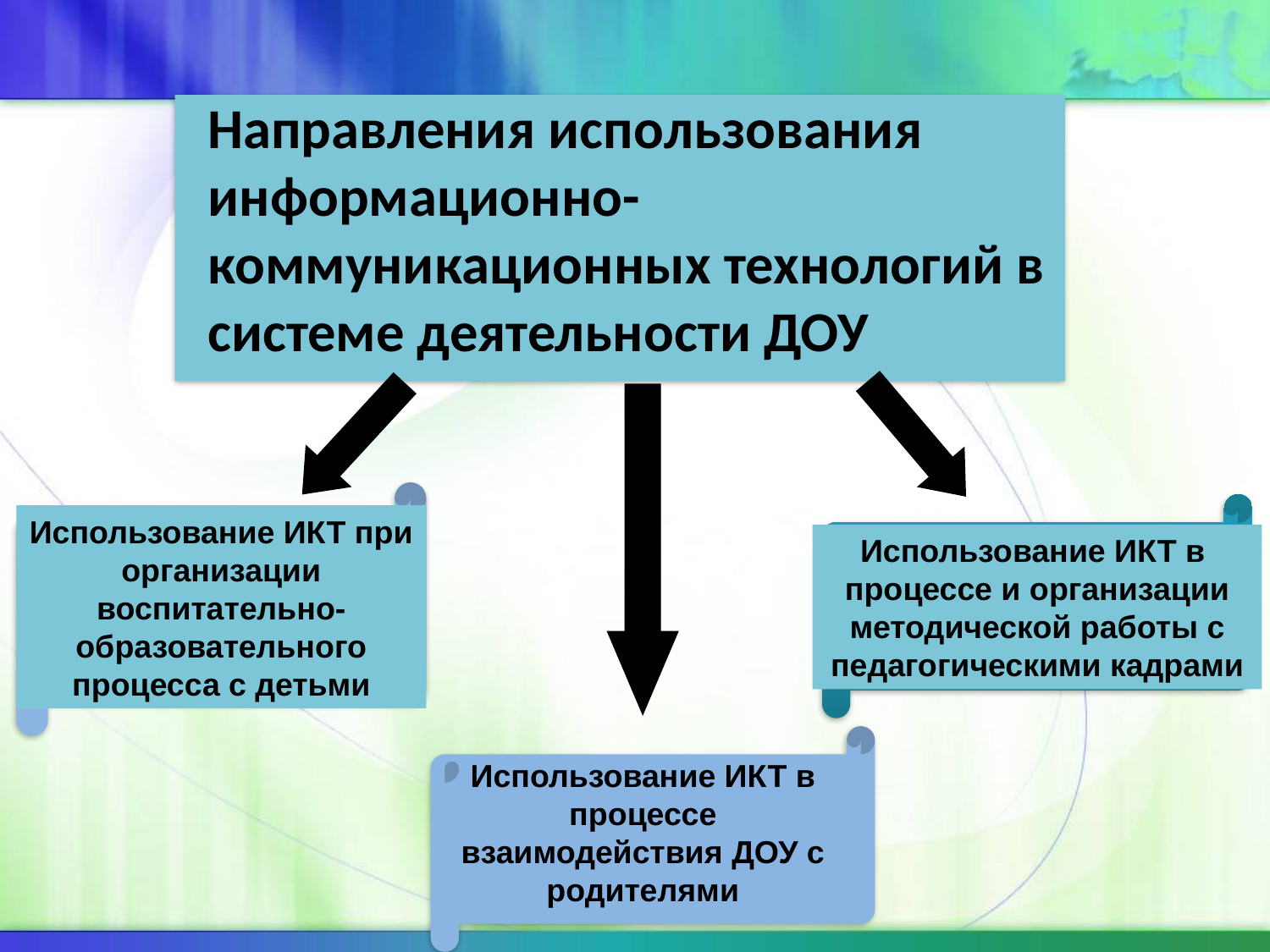

Направления использования информационно-коммуникационных технологий в системе деятельности ДОУ

Использование ИКТ при организации воспитательно-образовательного процесса с детьми

Использование ИКТ в  процессе и организации методической работы с педагогическими кадрами

Использование ИКТ в процессе взаимодействия ДОУ с родителями